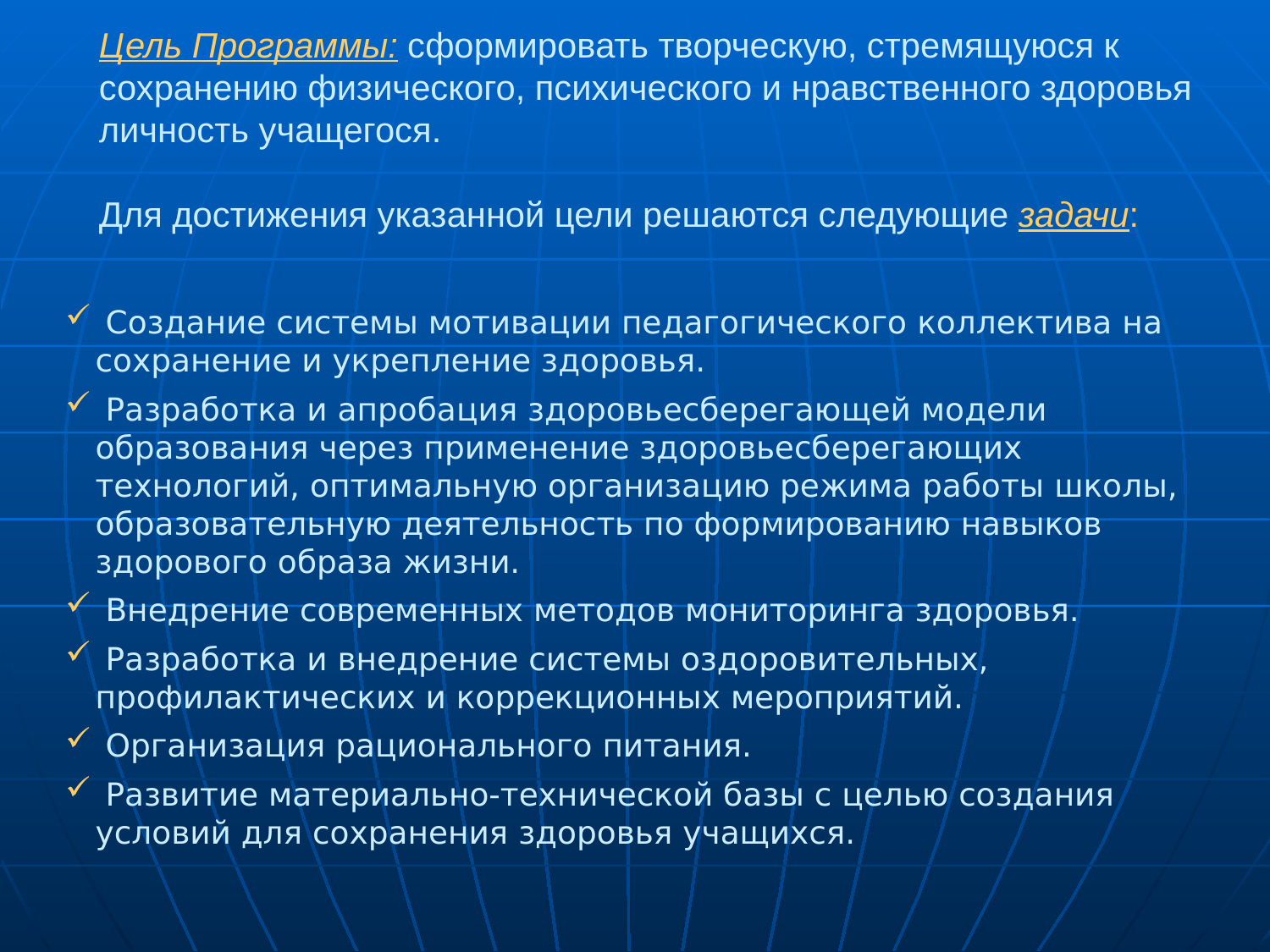

# Цель Программы: сформировать творческую, стремящуюся к сохранению физического, психического и нравственного здоровья личность учащегося. Для достижения указанной цели решаются следующие задачи:
 Создание системы мотивации педагогического коллектива на сохранение и укрепление здоровья.
 Разработка и апробация здоровьесберегающей модели образования через применение здоровьесберегающих технологий, оптимальную организацию режима работы школы, образовательную деятельность по формированию навыков здорового образа жизни.
 Внедрение современных методов мониторинга здоровья.
 Разработка и внедрение системы оздоровительных, профилактических и коррекционных мероприятий.
 Организация рационального питания.
 Развитие материально-технической базы с целью создания условий для сохранения здоровья учащихся.